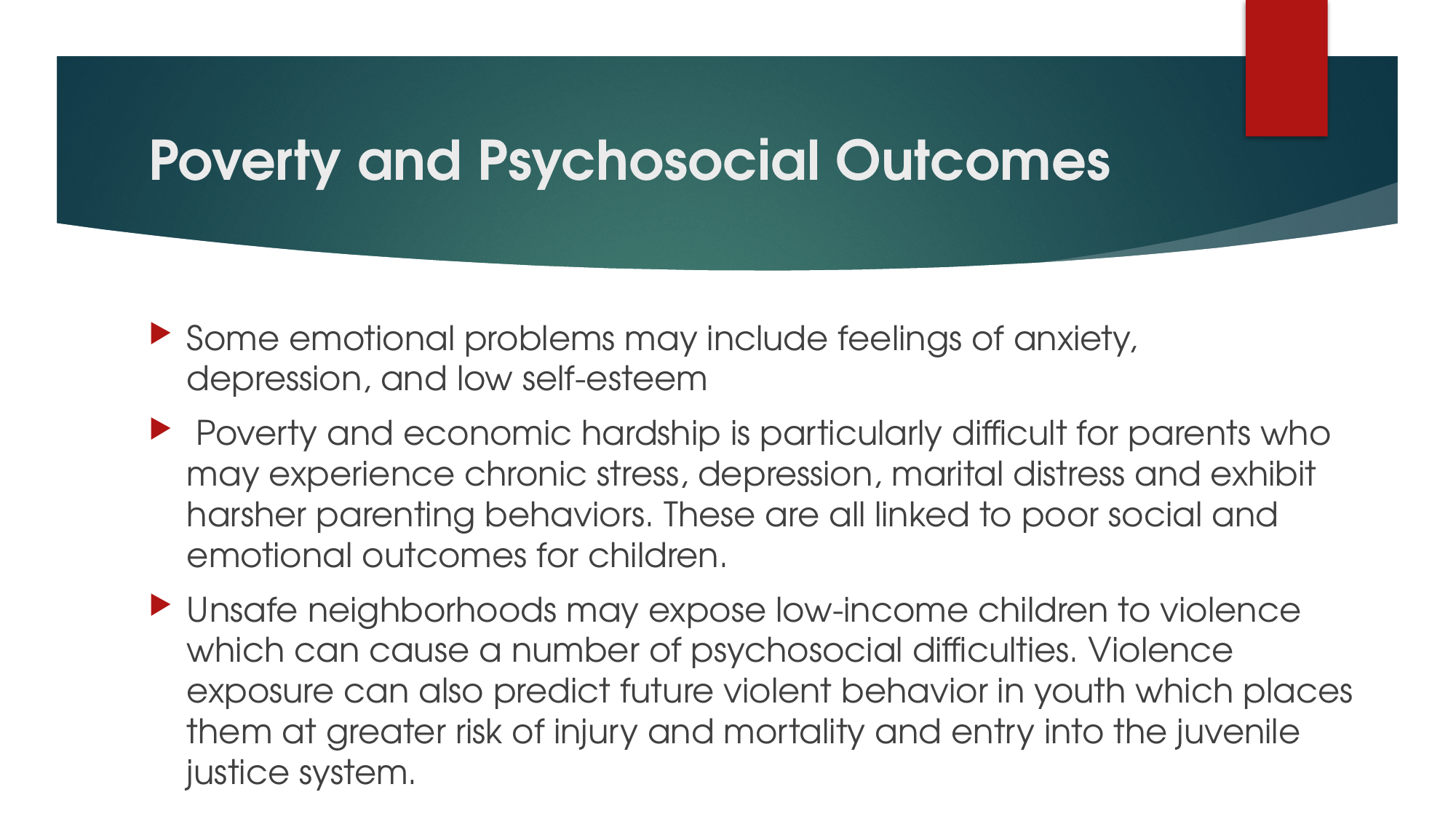

# Poverty and Psychosocial Outcomes
Some emotional problems may include feelings of anxiety, depression, and low self-esteem
 Poverty and economic hardship is particularly difficult for parents who may experience chronic stress, depression, marital distress and exhibit harsher parenting behaviors. These are all linked to poor social and emotional outcomes for children.
Unsafe neighborhoods may expose low-income children to violence which can cause a number of psychosocial difficulties. Violence exposure can also predict future violent behavior in youth which places them at greater risk of injury and mortality and entry into the juvenile justice system.